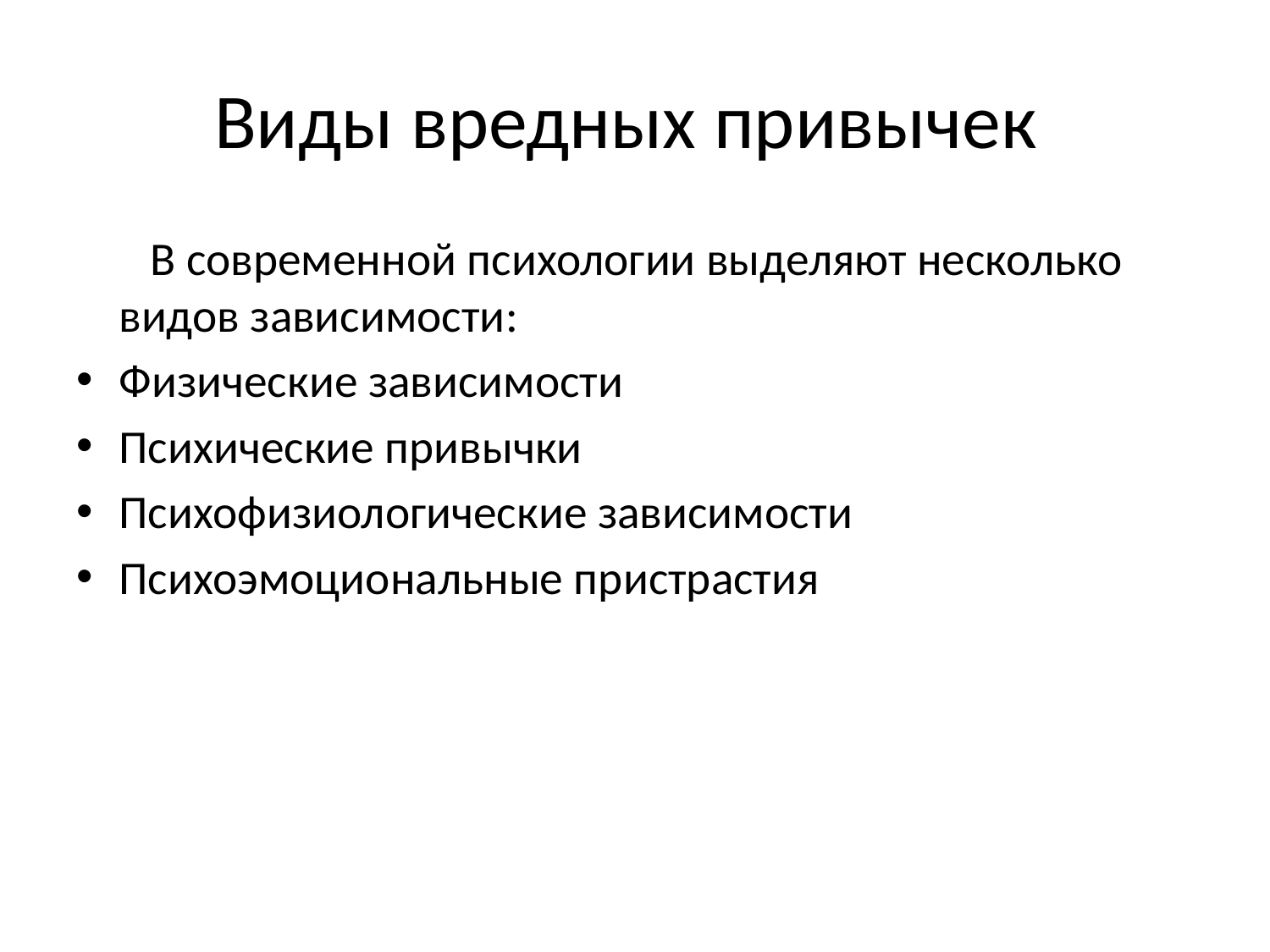

# Виды вредных привычек
       В современной психологии выделяют несколько видов зависимости:
Физические зависимости
Психические привычки
Психофизиологические зависимости
Психоэмоциональные пристрастия